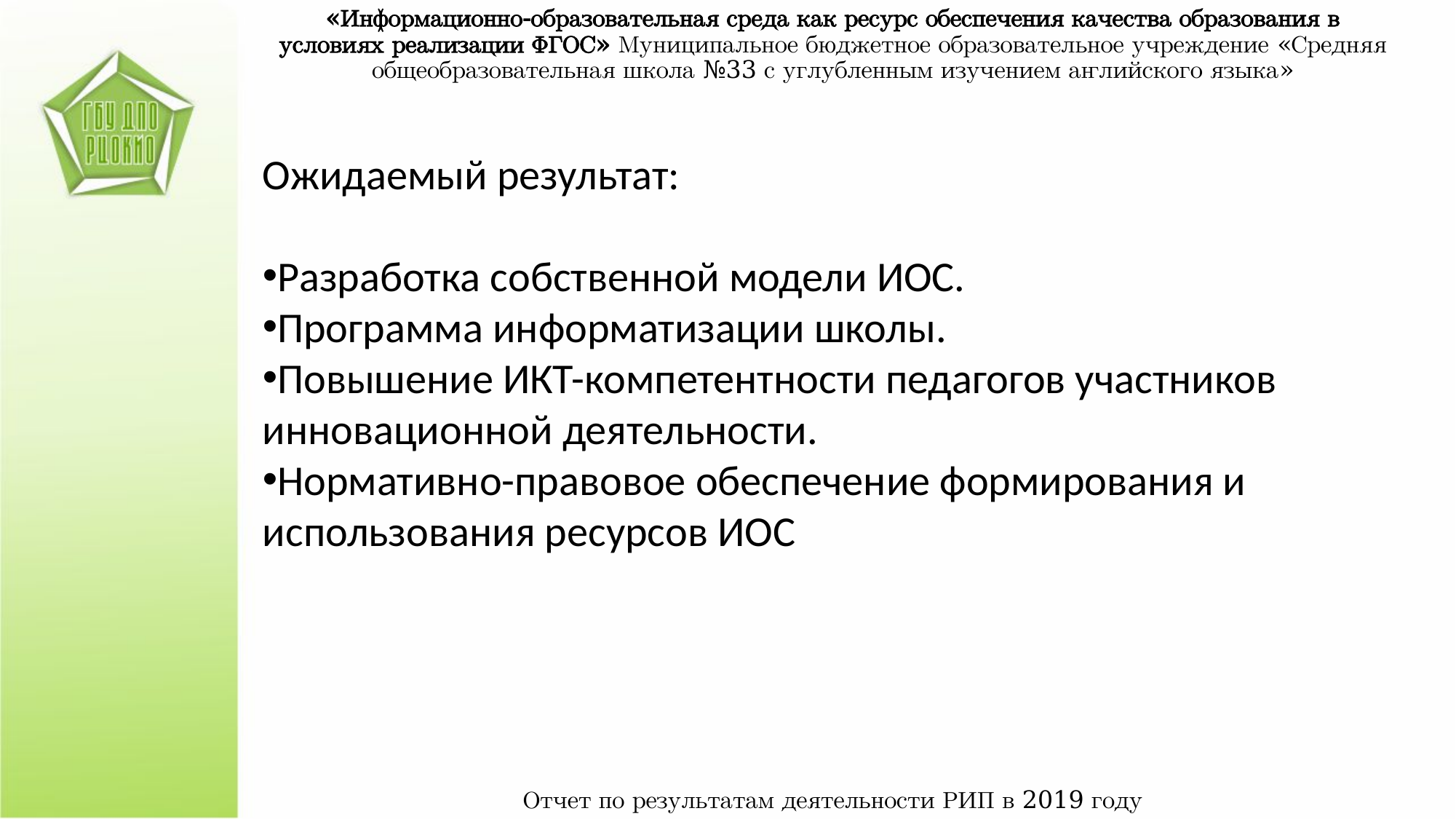

«Информационно-образовательная среда как ресурс обеспечения качества образования в условиях реализации ФГОС» Муниципальное бюджетное образовательное учреждение «Средняя общеобразовательная школа №33 с углубленным изучением английского языка»

Ожидаемый результат:

Разработка собственной модели ИОС.
Программа информатизации школы.
Повышение ИКТ-компетентности педагогов участников инновационной деятельности.
Нормативно-правовое обеспечение формирования и использования ресурсов ИОС
Отчет по результатам деятельности РИП в 2019 году